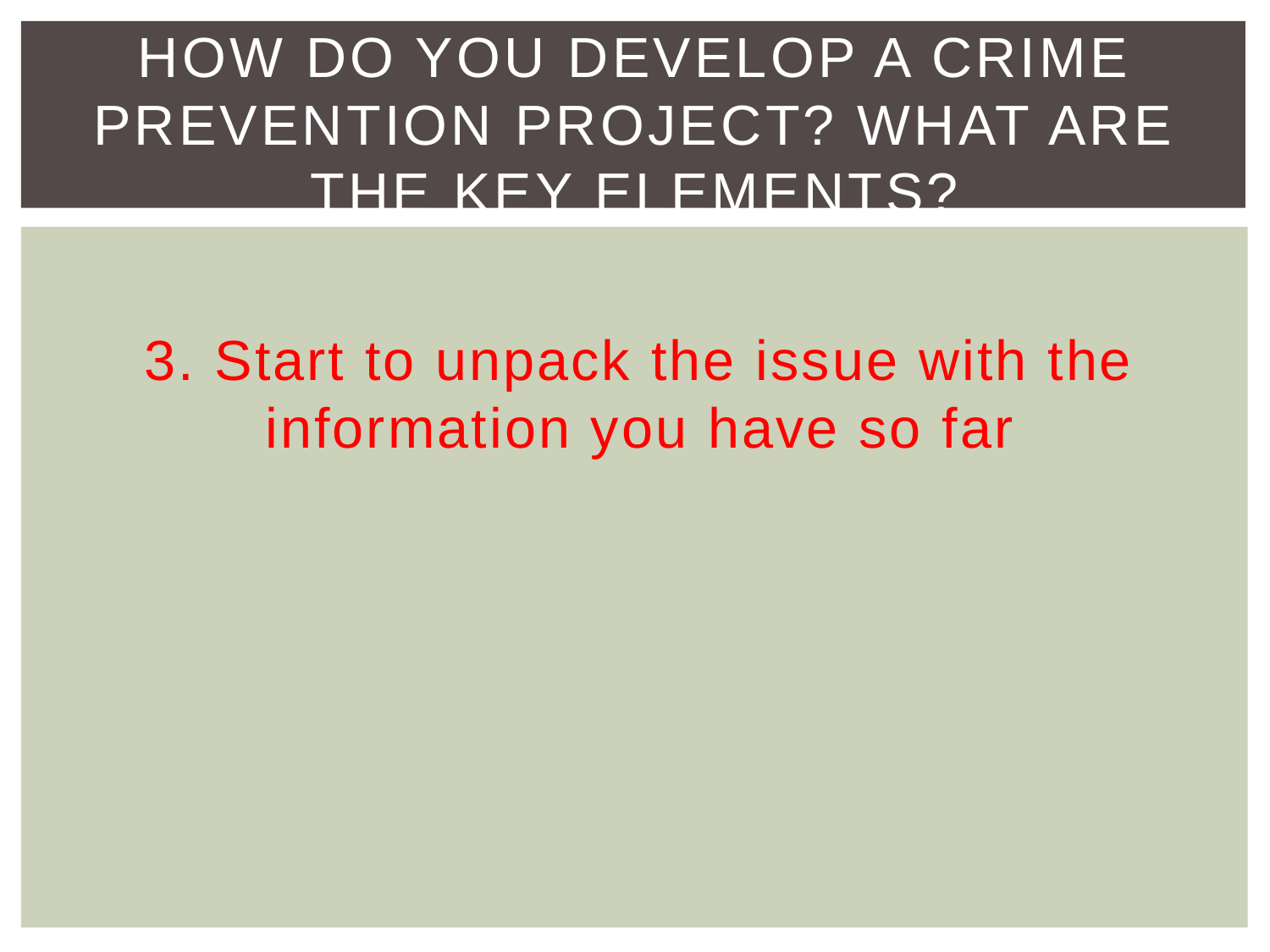

# How do you develop a crime prevention project? What are the key elements?

3. Start to unpack the issue with the information you have so far